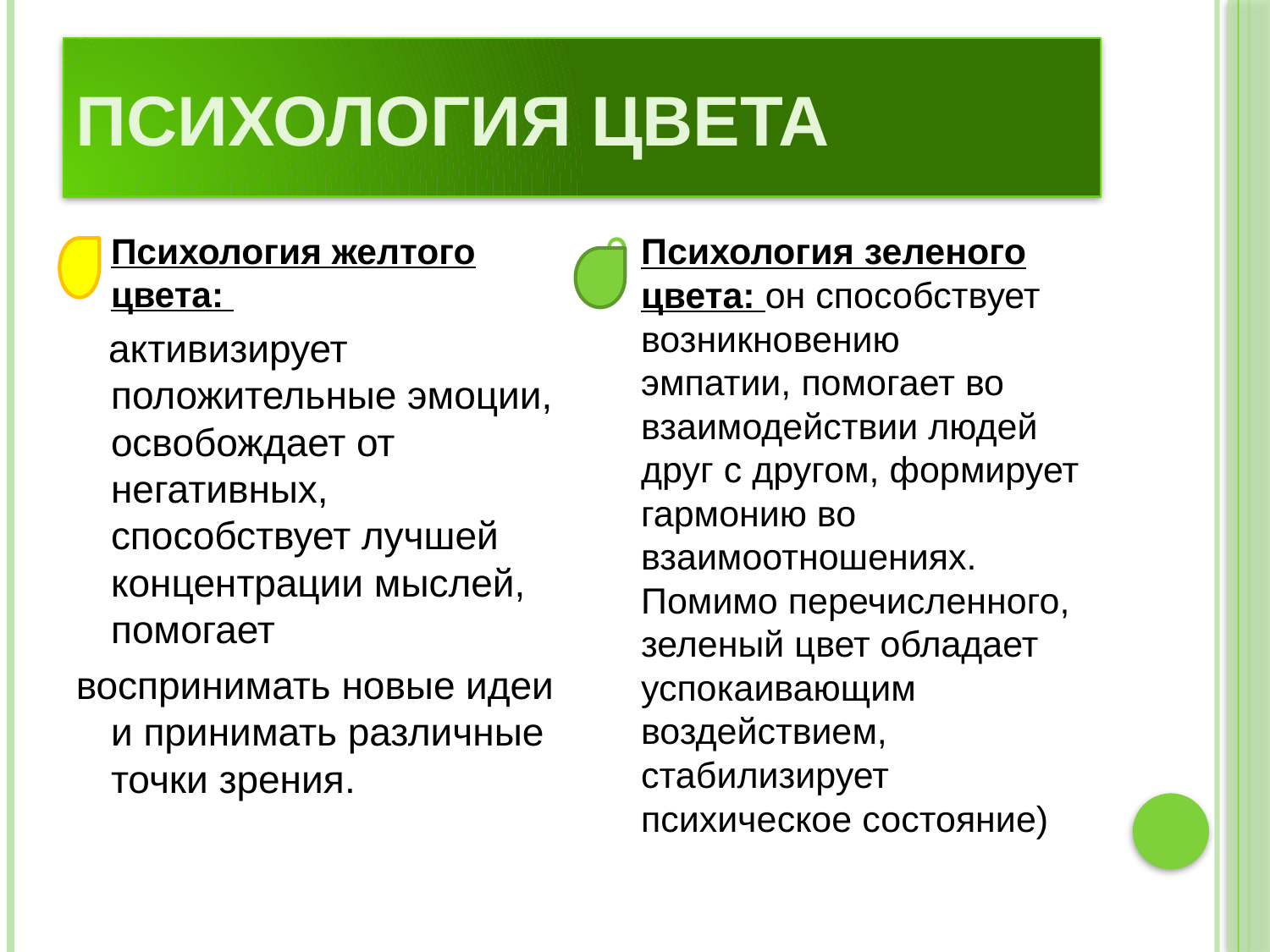

# Психология цвета
Психология желтого цвета:
   активизирует положительные эмоции, освобождает от негативных, способствует лучшей концентрации мыслей, помогает
воспринимать новые идеи и принимать различные точки зрения.

Психология зеленого цвета: он способствует возникновению эмпатии, помогает во взаимодействии людей друг с другом, формирует гармонию во взаимоотношениях. Помимо перечисленного, зеленый цвет обладает успокаивающим воздействием, стабилизирует психическое состояние)